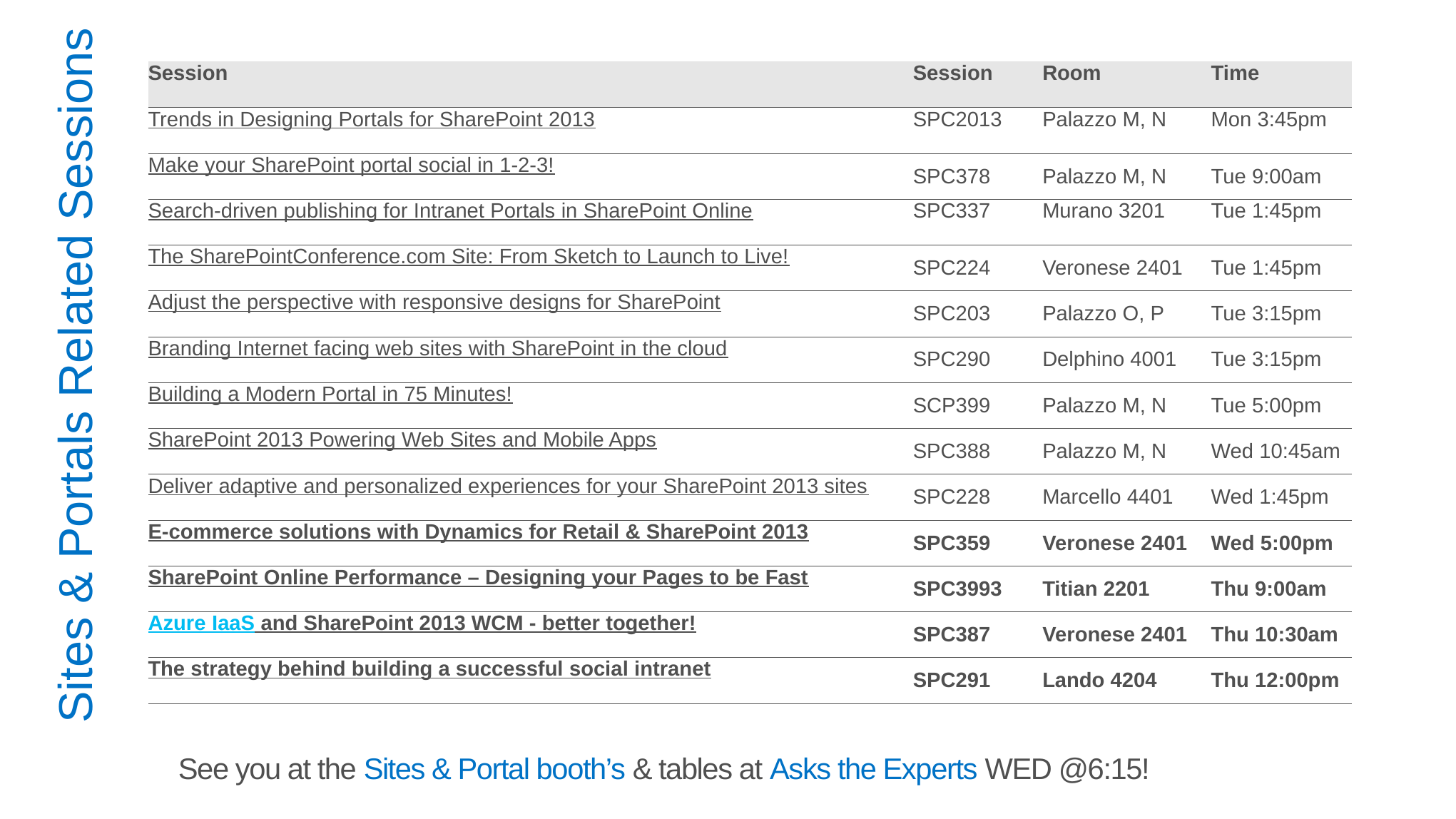

| Session | Session | Room | Time |
| --- | --- | --- | --- |
| Trends in Designing Portals for SharePoint 2013 | SPC2013 | Palazzo M, N | Mon 3:45pm |
| Make your SharePoint portal social in 1-2-3! | SPC378 | Palazzo M, N | Tue 9:00am |
| Search-driven publishing for Intranet Portals in SharePoint Online | SPC337 | Murano 3201 | Tue 1:45pm |
| The SharePointConference.com Site: From Sketch to Launch to Live! | SPC224 | Veronese 2401 | Tue 1:45pm |
| Adjust the perspective with responsive designs for SharePoint | SPC203 | Palazzo O, P | Tue 3:15pm |
| Branding Internet facing web sites with SharePoint in the cloud | SPC290 | Delphino 4001 | Tue 3:15pm |
| Building a Modern Portal in 75 Minutes! | SCP399 | Palazzo M, N | Tue 5:00pm |
| SharePoint 2013 Powering Web Sites and Mobile Apps | SPC388 | Palazzo M, N | Wed 10:45am |
| Deliver adaptive and personalized experiences for your SharePoint 2013 sites | SPC228 | Marcello 4401 | Wed 1:45pm |
| E-commerce solutions with Dynamics for Retail & SharePoint 2013 | SPC359 | Veronese 2401 | Wed 5:00pm |
| SharePoint Online Performance – Designing your Pages to be Fast | SPC3993 | Titian 2201 | Thu 9:00am |
| Azure IaaS and SharePoint 2013 WCM - better together! | SPC387 | Veronese 2401 | Thu 10:30am |
| The strategy behind building a successful social intranet | SPC291 | Lando 4204 | Thu 12:00pm |
Sites & Portals Related Sessions
See you at the Sites & Portal booth’s & tables at Asks the Experts WED @6:15!